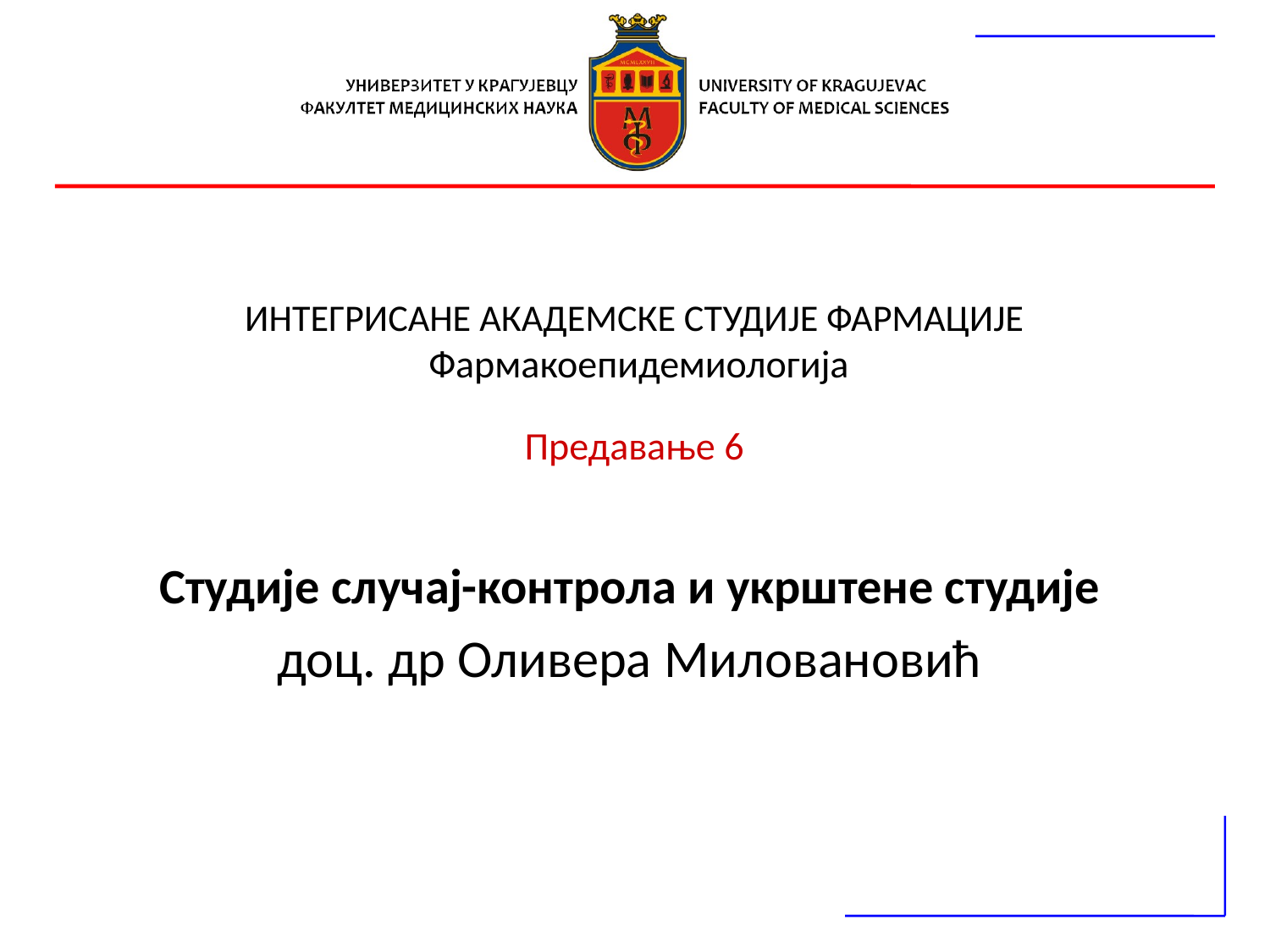

# ИНТЕГРИСАНЕ АКАДЕМСКЕ СТУДИЈЕ ФАРМАЦИЈЕ Фармакоепидемиологија Предавање 6

Студије случај-контрола и укрштене студије
доц. др Оливера Миловановић